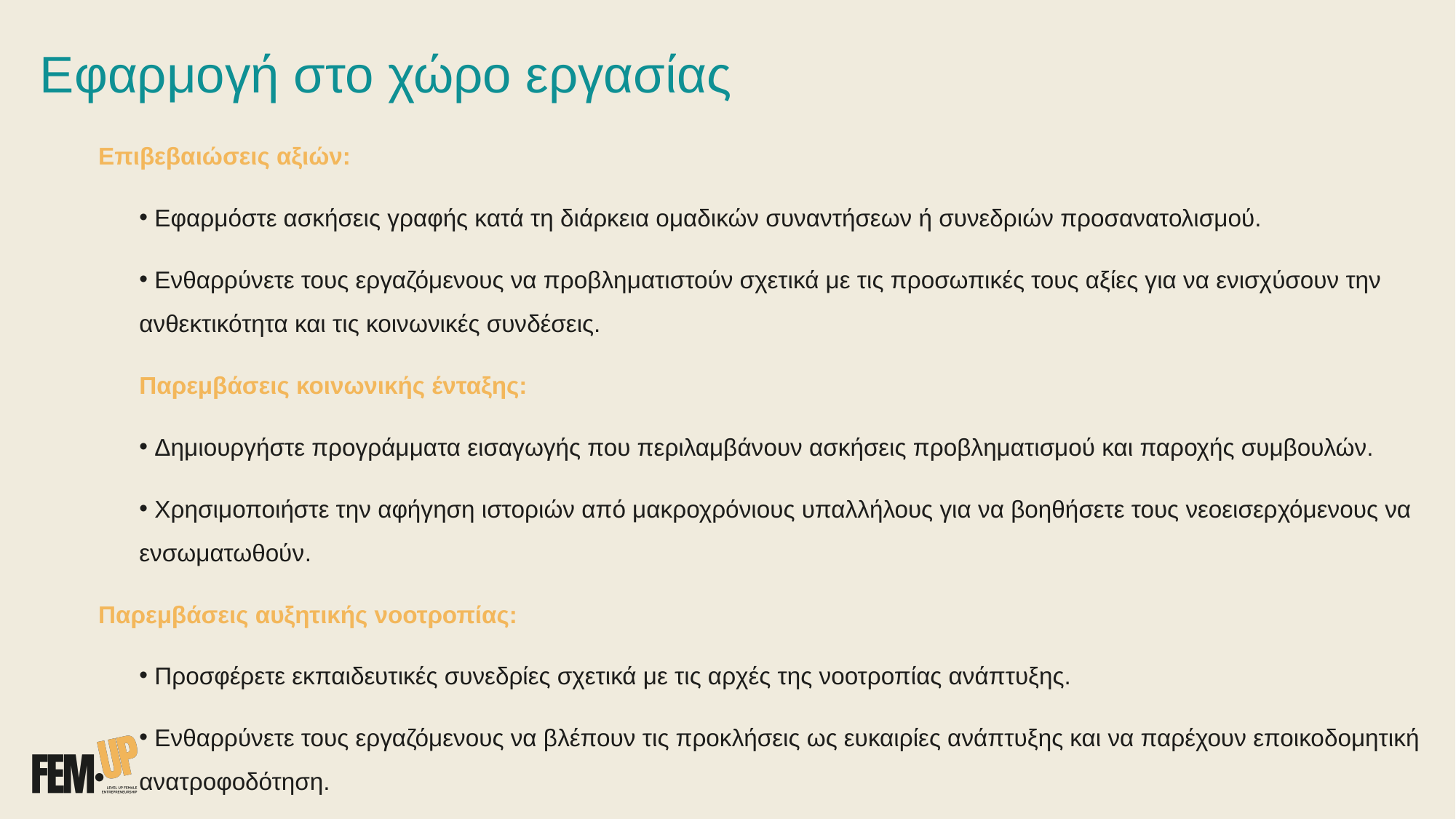

# Εφαρμογή στο χώρο εργασίας
Επιβεβαιώσεις αξιών:
 Εφαρμόστε ασκήσεις γραφής κατά τη διάρκεια ομαδικών συναντήσεων ή συνεδριών προσανατολισμού.
 Ενθαρρύνετε τους εργαζόμενους να προβληματιστούν σχετικά με τις προσωπικές τους αξίες για να ενισχύσουν την ανθεκτικότητα και τις κοινωνικές συνδέσεις.
Παρεμβάσεις κοινωνικής ένταξης:
 Δημιουργήστε προγράμματα εισαγωγής που περιλαμβάνουν ασκήσεις προβληματισμού και παροχής συμβουλών.
 Χρησιμοποιήστε την αφήγηση ιστοριών από μακροχρόνιους υπαλλήλους για να βοηθήσετε τους νεοεισερχόμενους να ενσωματωθούν.
Παρεμβάσεις αυξητικής νοοτροπίας:
 Προσφέρετε εκπαιδευτικές συνεδρίες σχετικά με τις αρχές της νοοτροπίας ανάπτυξης.
 Ενθαρρύνετε τους εργαζόμενους να βλέπουν τις προκλήσεις ως ευκαιρίες ανάπτυξης και να παρέχουν εποικοδομητική ανατροφοδότηση.